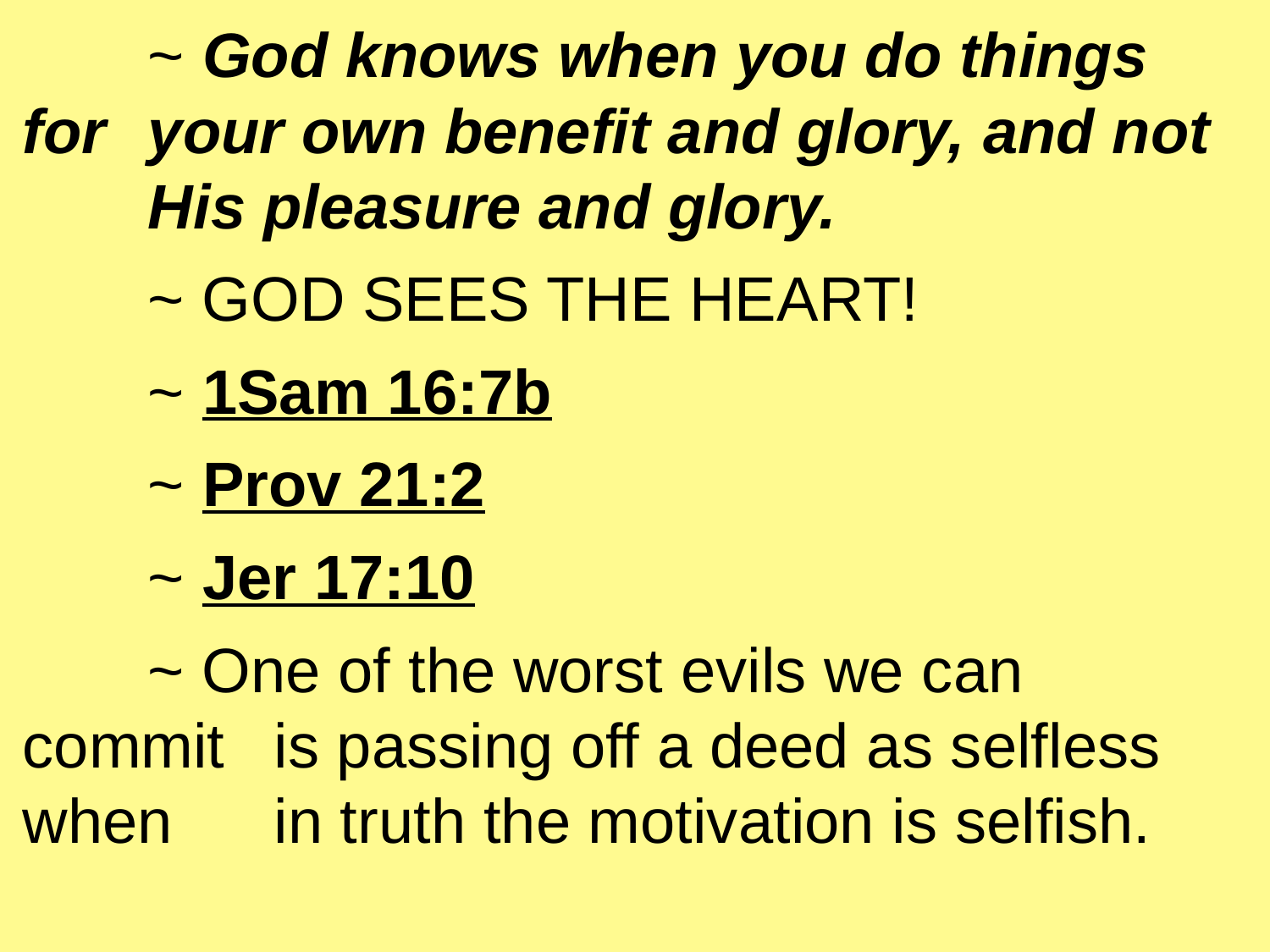

~ God knows when you do things for 			your own benefit and glory, and not 			His pleasure and glory.
	~ GOD SEES THE HEART!
	~ 1Sam 16:7b
	~ Prov 21:2
	~ Jer 17:10
	~ One of the worst evils we can commit 			is passing off a deed as selfless when 			in truth the motivation is selfish.